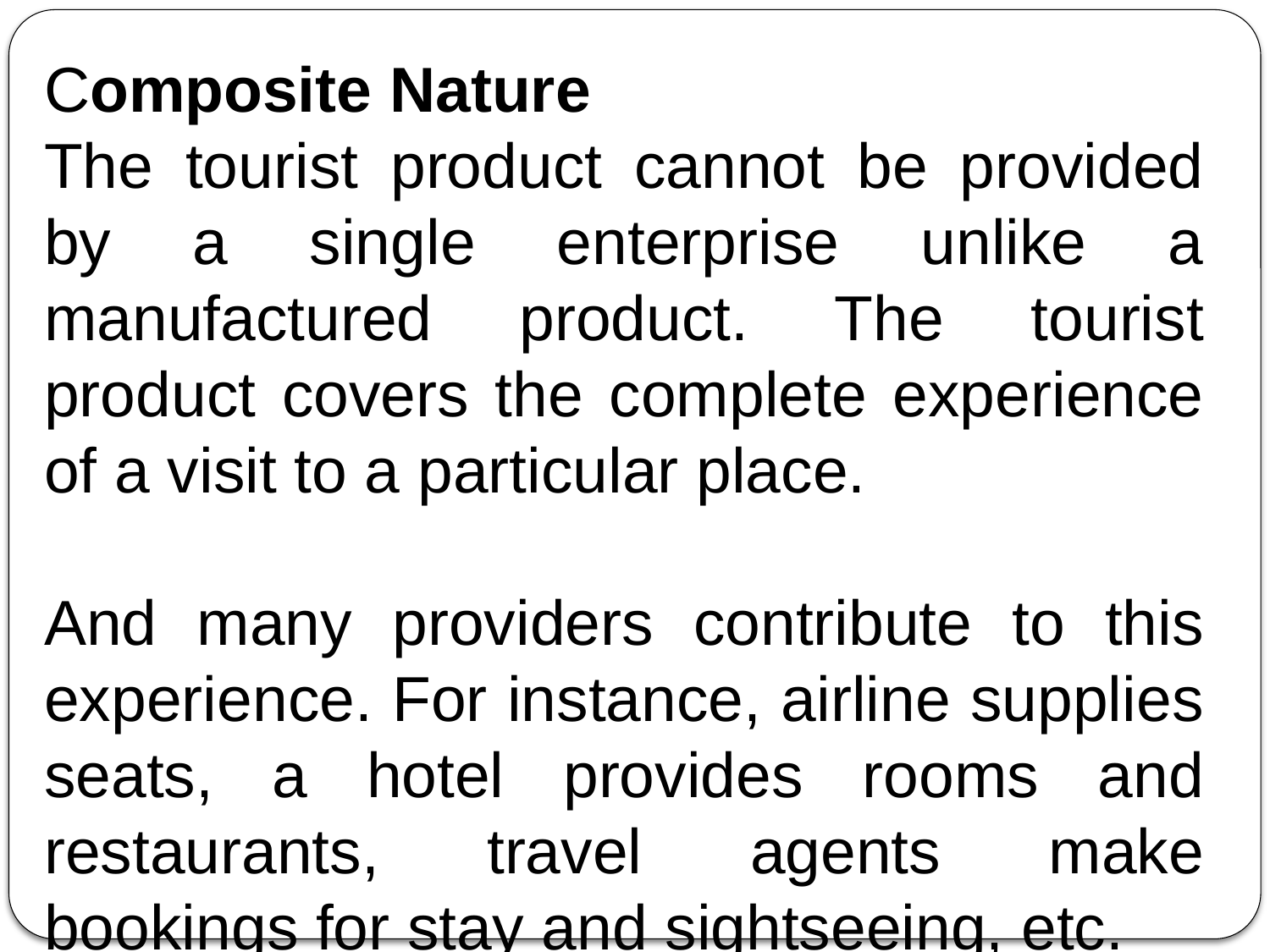

Composite Nature
The tourist product cannot be provided by a single enterprise unlike a manufactured product. The tourist product covers the complete experience of a visit to a particular place.

And many providers contribute to this experience. For instance, airline supplies seats, a hotel provides rooms and restaurants, travel agents make bookings for stay and sightseeing, etc.